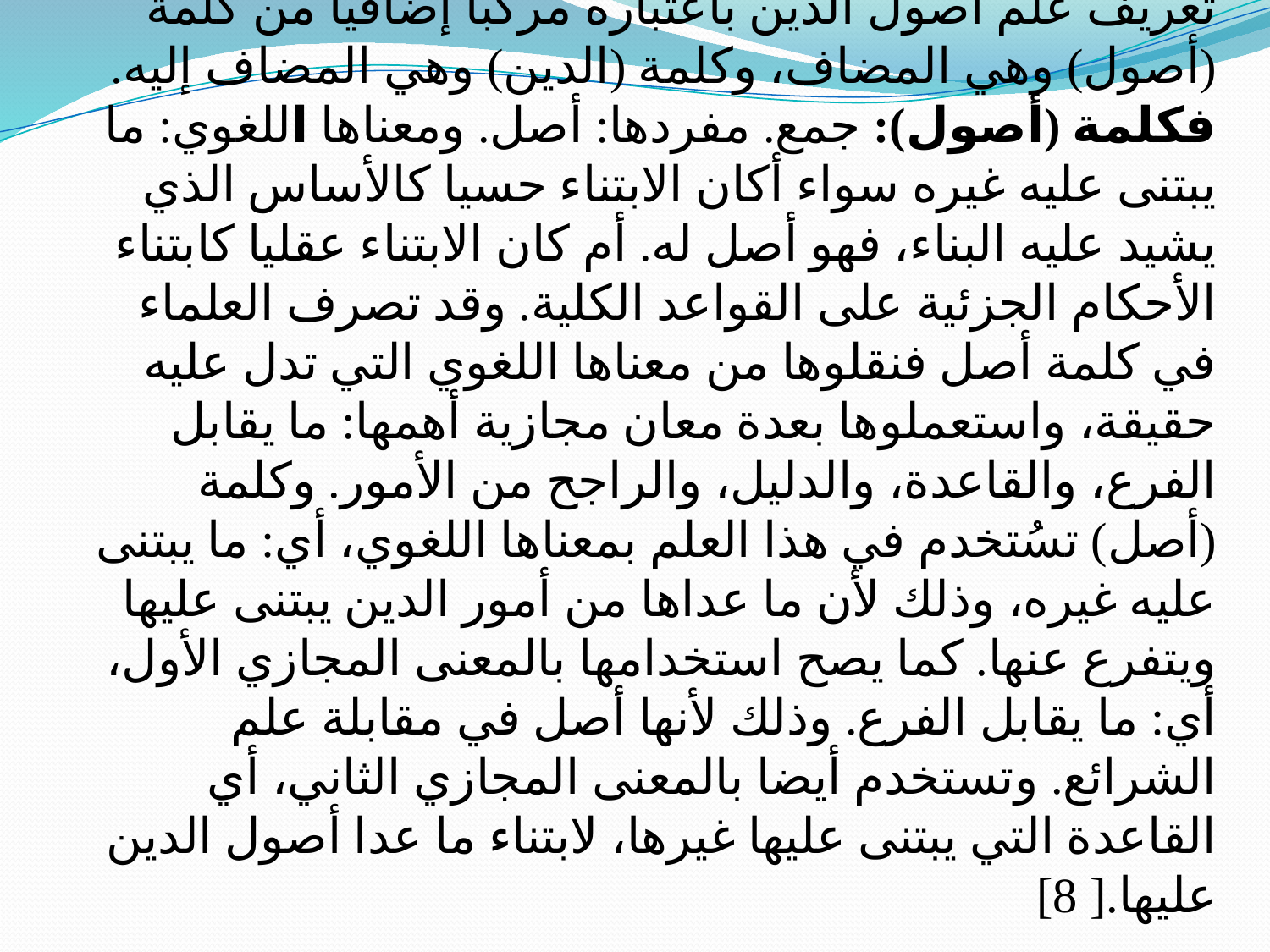

# من حيث كونُه مضافاً تعريف علم أصول الدين باعتباره مركبا إضافيا من كلمة (أصول) وهي المضاف، وكلمة (الدين) وهي المضاف إليه. فكلمة (أصول): جمع. مفردها: أصل. ومعناها اللغوي: ما يبتنى عليه غيره سواء أكان الابتناء حسيا كالأساس الذي يشيد عليه البناء، فهو أصل له. أم كان الابتناء عقليا كابتناء الأحكام الجزئية على القواعد الكلية. وقد تصرف العلماء في كلمة أصل فنقلوها من معناها اللغوي التي تدل عليه حقيقة، واستعملوها بعدة معان مجازية أهمها: ما يقابل الفرع، والقاعدة، والدليل، والراجح من الأمور. وكلمة (أصل) تسُتخدم في هذا العلم بمعناها اللغوي، أي: ما يبتنى عليه غيره، وذلك لأن ما عداها من أمور الدين يبتنى عليها ويتفرع عنها. كما يصح استخدامها بالمعنى المجازي الأول، أي: ما يقابل الفرع. وذلك لأنها أصل في مقابلة علم الشرائع. وتستخدم أيضا بالمعنى المجازي الثاني، أي القاعدة التي يبتنى عليها غيرها، لابتناء ما عدا أصول الدين عليها.[ 8]